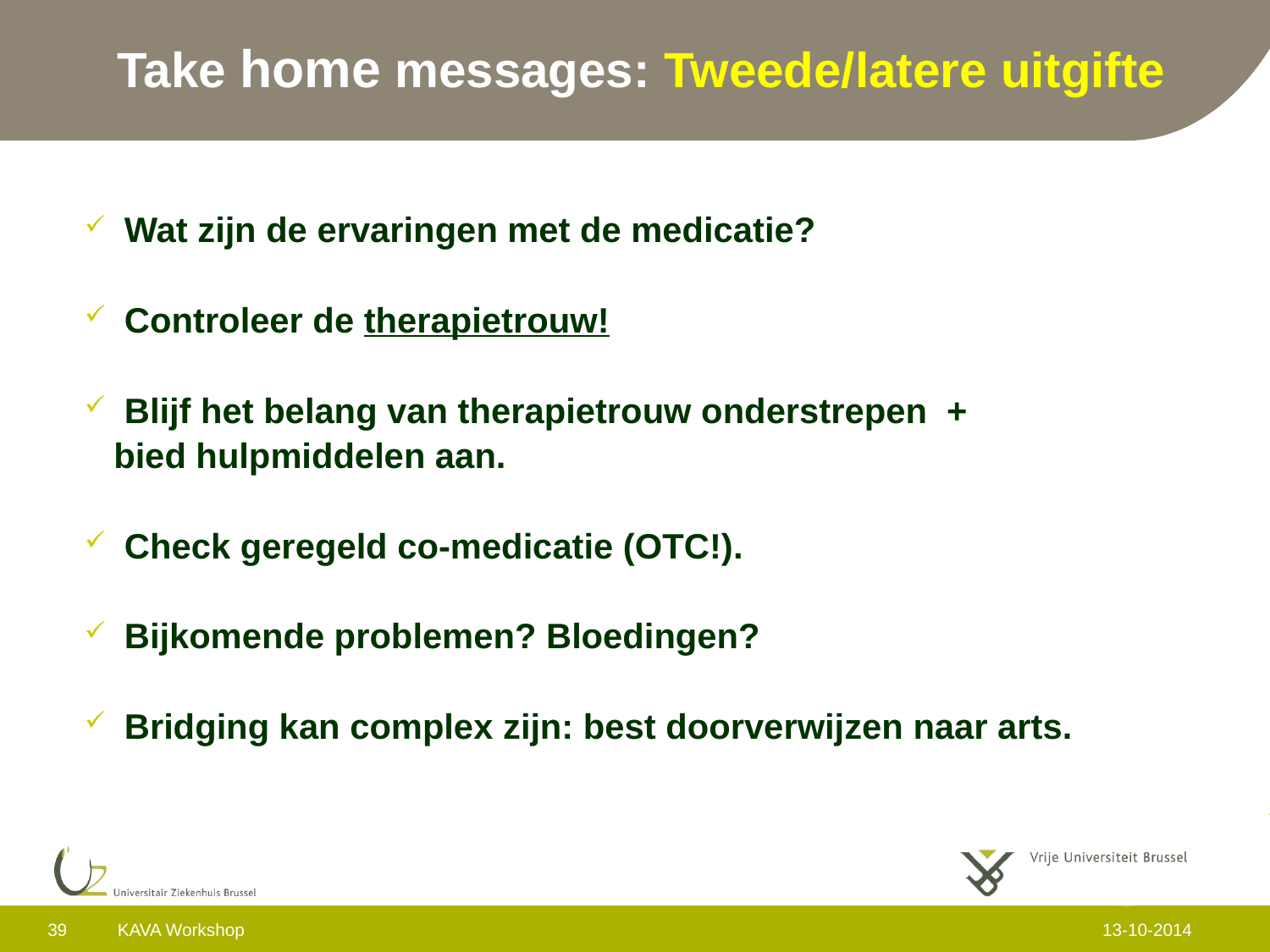

Take home messages: Tweede/latere uitgifte
 Wat zijn de ervaringen met de medicatie?

 Controleer de therapietrouw!

 Blijf het belang van therapietrouw onderstrepen  +
   bied hulpmiddelen aan.

 Check geregeld co-medicatie (OTC!).

 Bijkomende problemen? Bloedingen?

 Bridging kan complex zijn: best doorverwijzen naar arts.

39
KAVA Workshop
13-10-2014